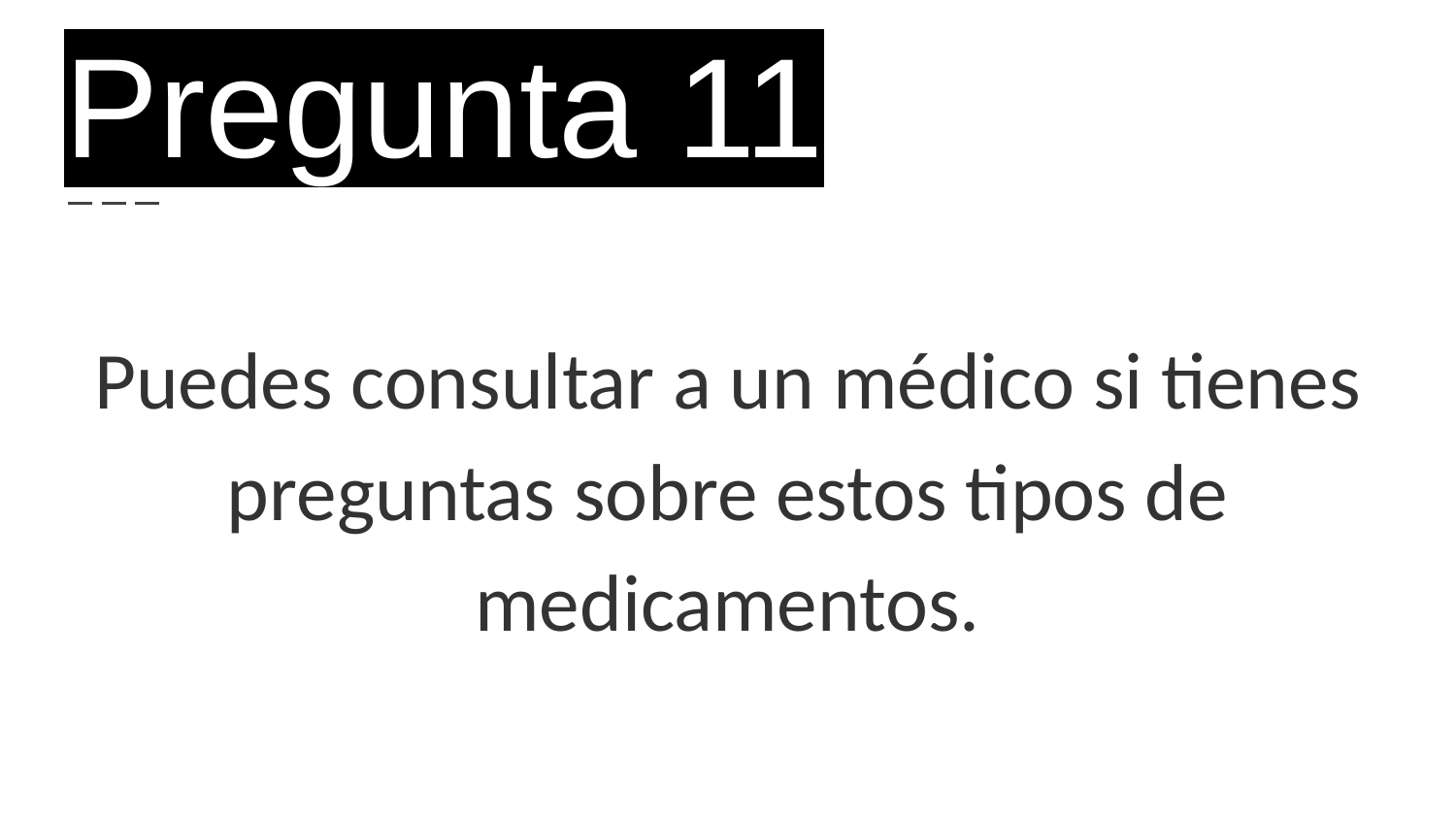

# Pregunta 11
Puedes consultar a un médico si tienes preguntas sobre estos tipos de medicamentos.